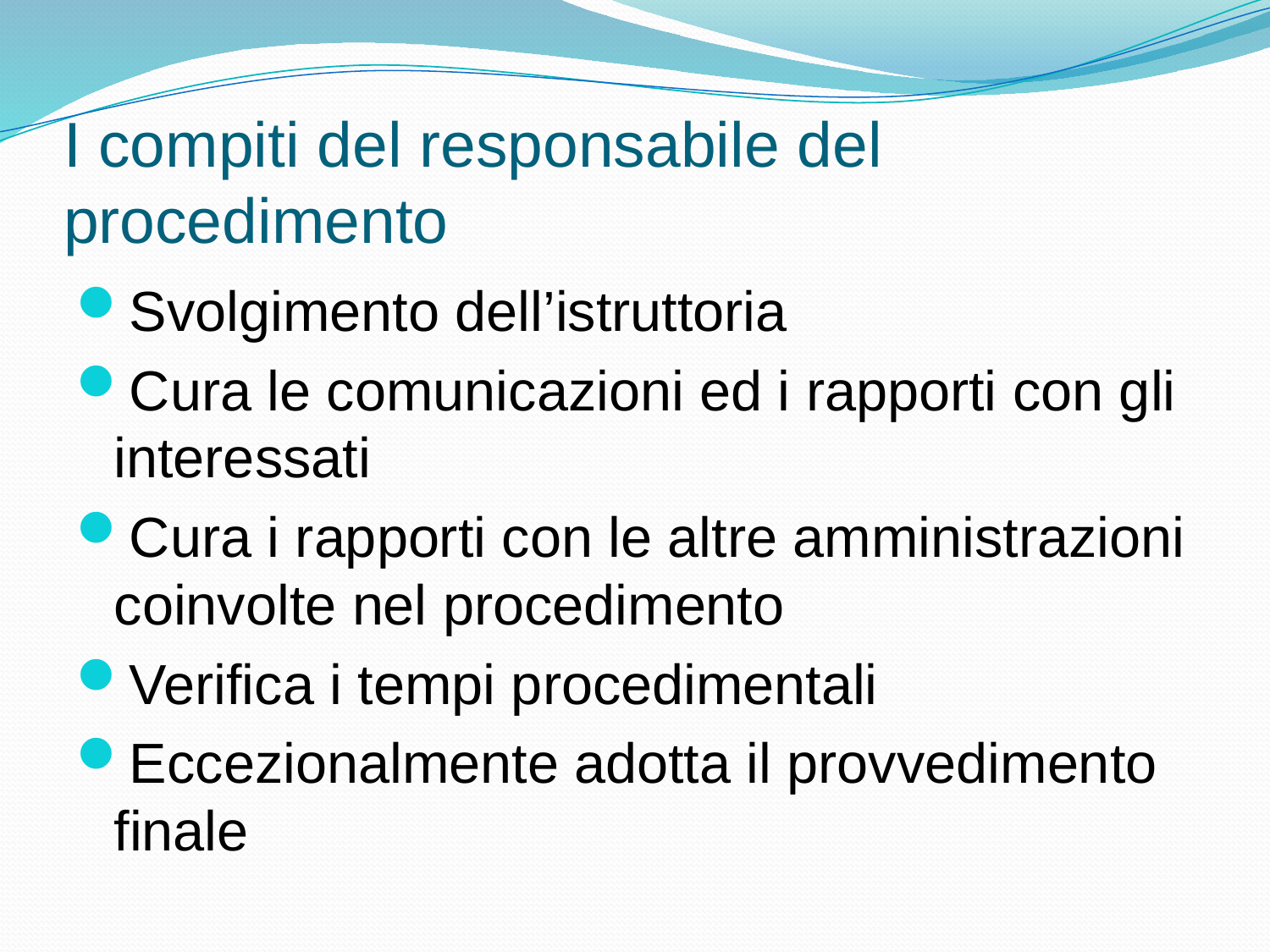

# I compiti del responsabile del procedimento
Svolgimento dell’istruttoria
Cura le comunicazioni ed i rapporti con gli interessati
Cura i rapporti con le altre amministrazioni coinvolte nel procedimento
Verifica i tempi procedimentali
Eccezionalmente adotta il provvedimento finale